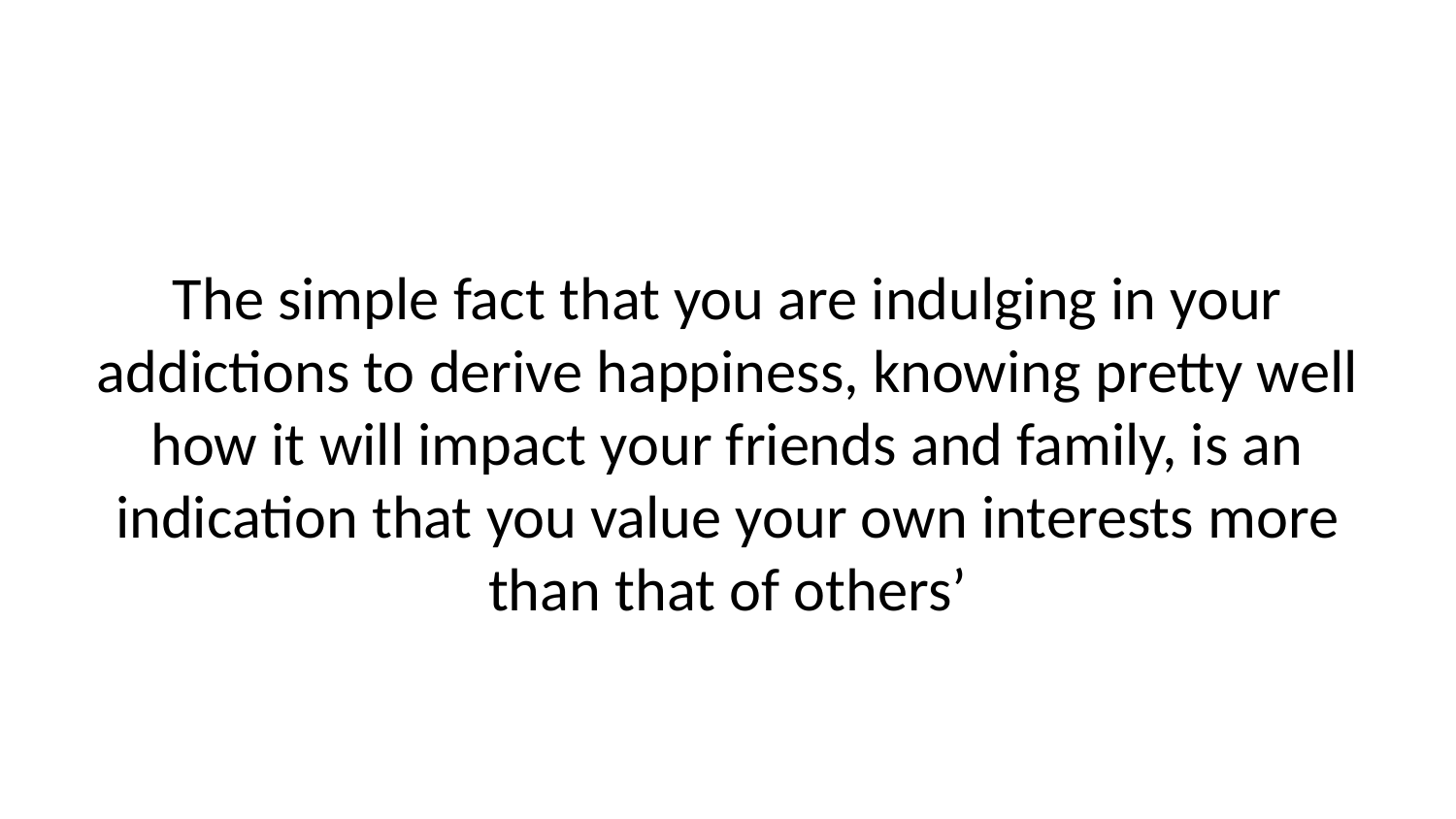

The simple fact that you are indulging in your addictions to derive happiness, knowing pretty well how it will impact your friends and family, is an indication that you value your own interests more than that of others’